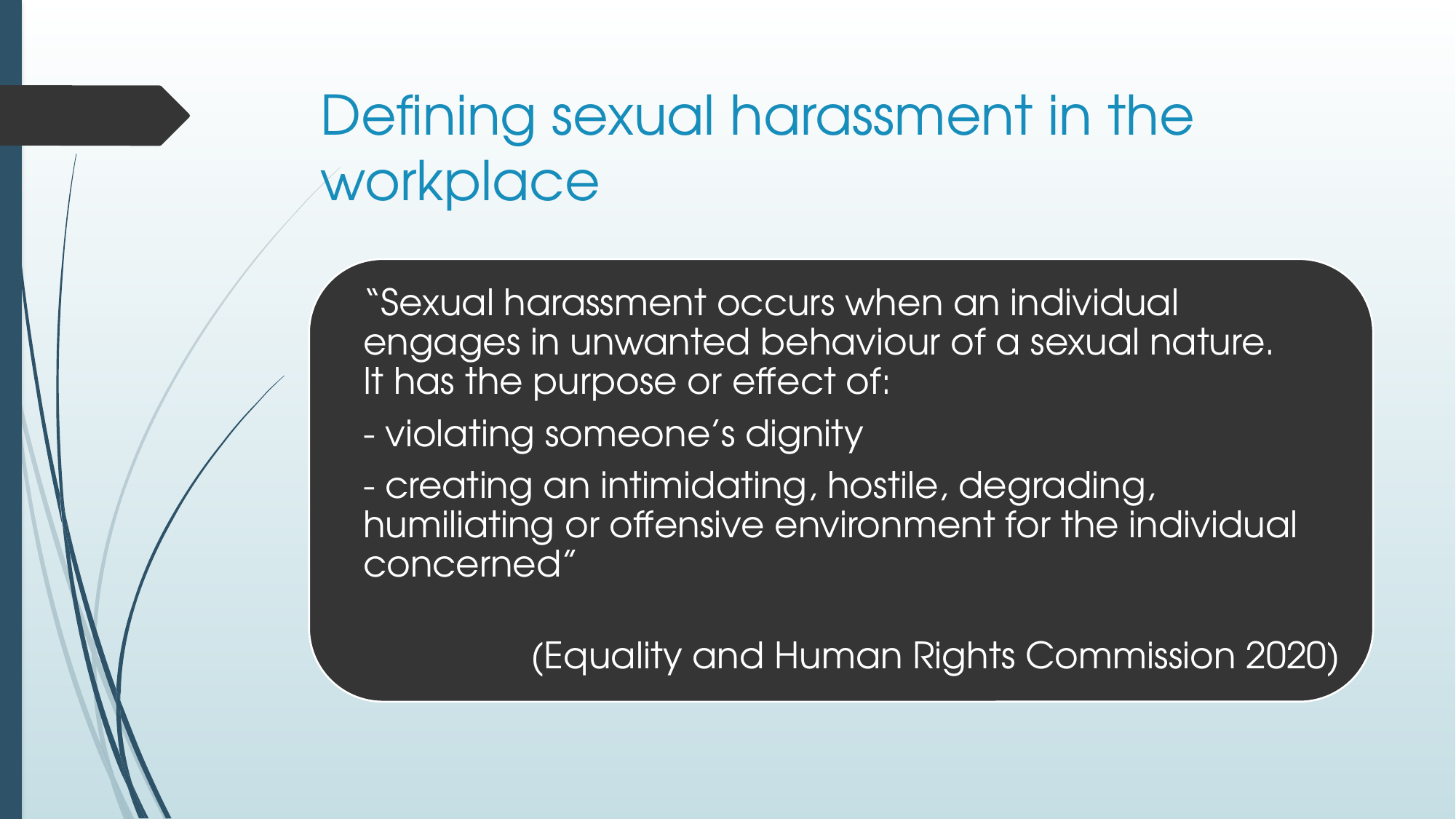

# Defining sexual harassment in the workplace
“Sexual harassment occurs when an individual engages in unwanted behaviour of a sexual nature. It has the purpose or effect of:
- violating someone’s dignity
- creating an intimidating, hostile, degrading, humiliating or offensive environment for the individual concerned”
(Equality and Human Rights Commission 2020)